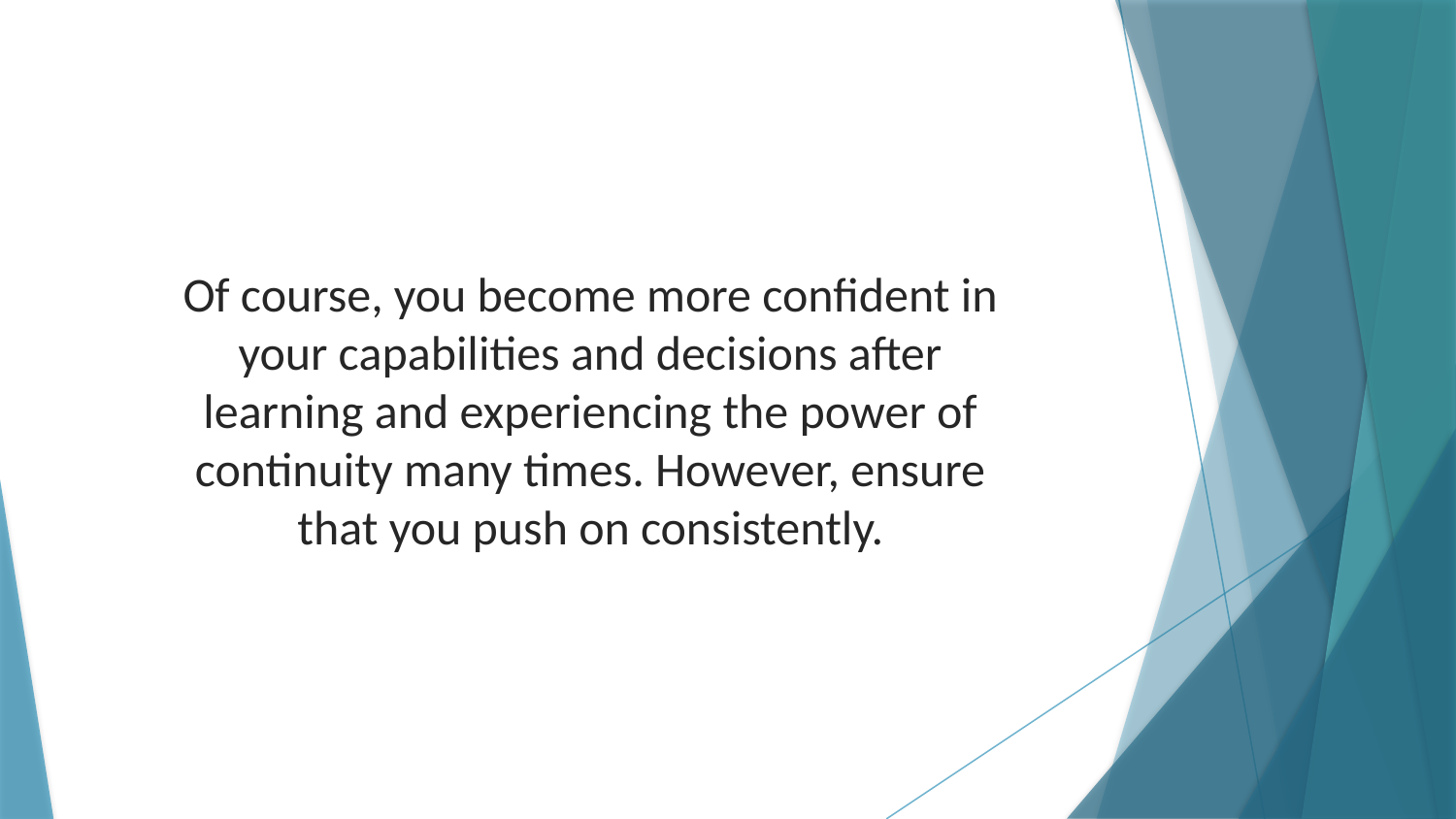

Of course, you become more confident in your capabilities and decisions after learning and experiencing the power of continuity many times. However, ensure that you push on consistently.